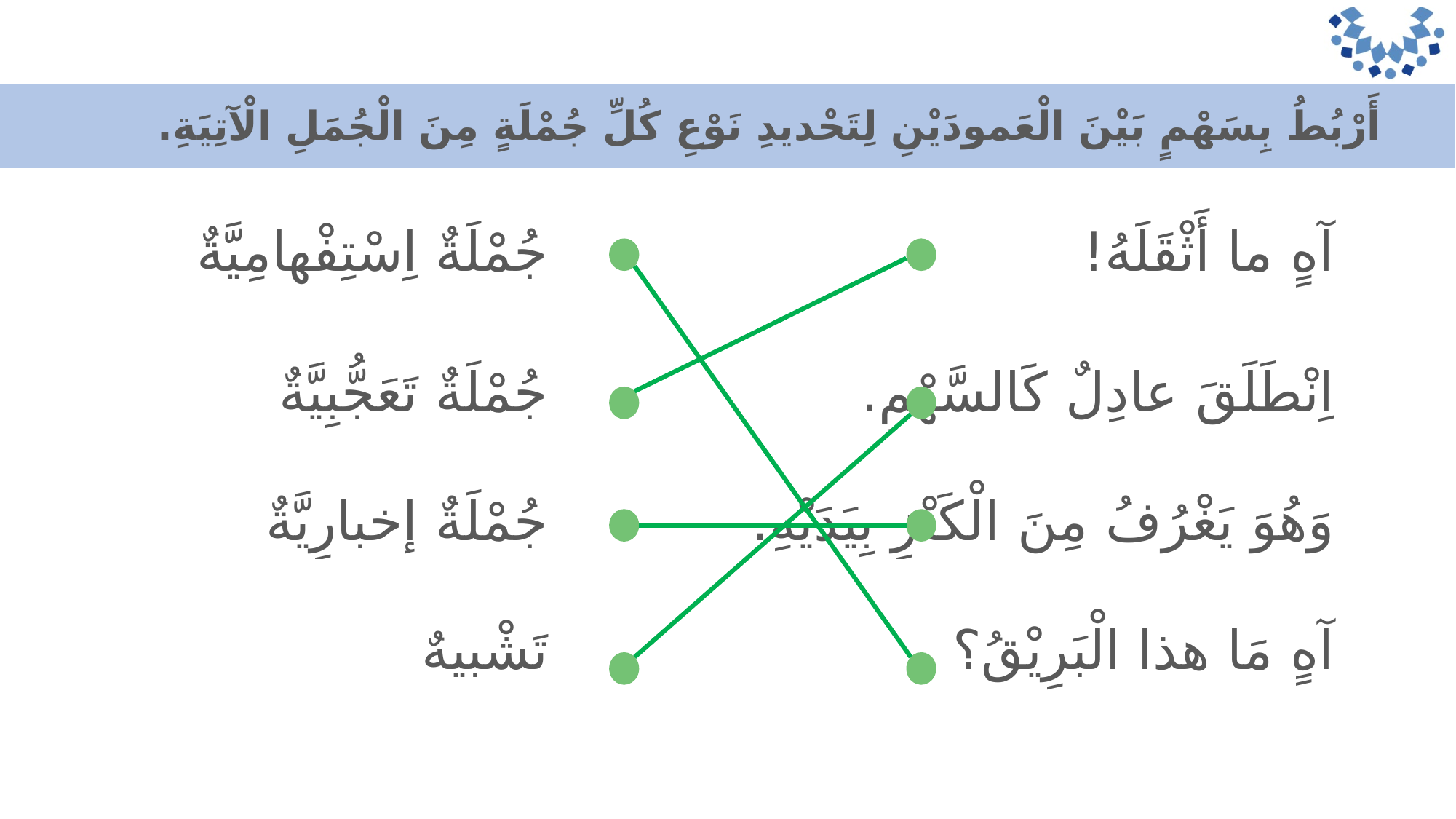

أَرْبُطُ بِسَهْمٍ بَيْنَ الْعَمودَيْنِ لِتَحْديدِ نَوْعِ كُلِّ جُمْلَةٍ مِنَ الْجُمَلِ الْآتِيَةِ.

| جُمْلَةٌ اِسْتِفْهامِيَّةٌ |  | آهٍ ما أَثْقَلَهُ! |
| --- | --- | --- |
|  |  |  |
| جُمْلَةٌ تَعَجُّبِيَّةٌ |  | اِنْطَلَقَ عادِلٌ كَالسَّهْمِ. |
|  |  |  |
| جُمْلَةٌ إخبارِيَّةٌ |  | وَهُوَ يَغْرُفُ مِنَ الْكَنْزِ بِيَدَيْهِ. |
|  |  |  |
| تَشْبيهٌ |  | آهٍ مَا هذا الْبَرِيْقُ؟ |